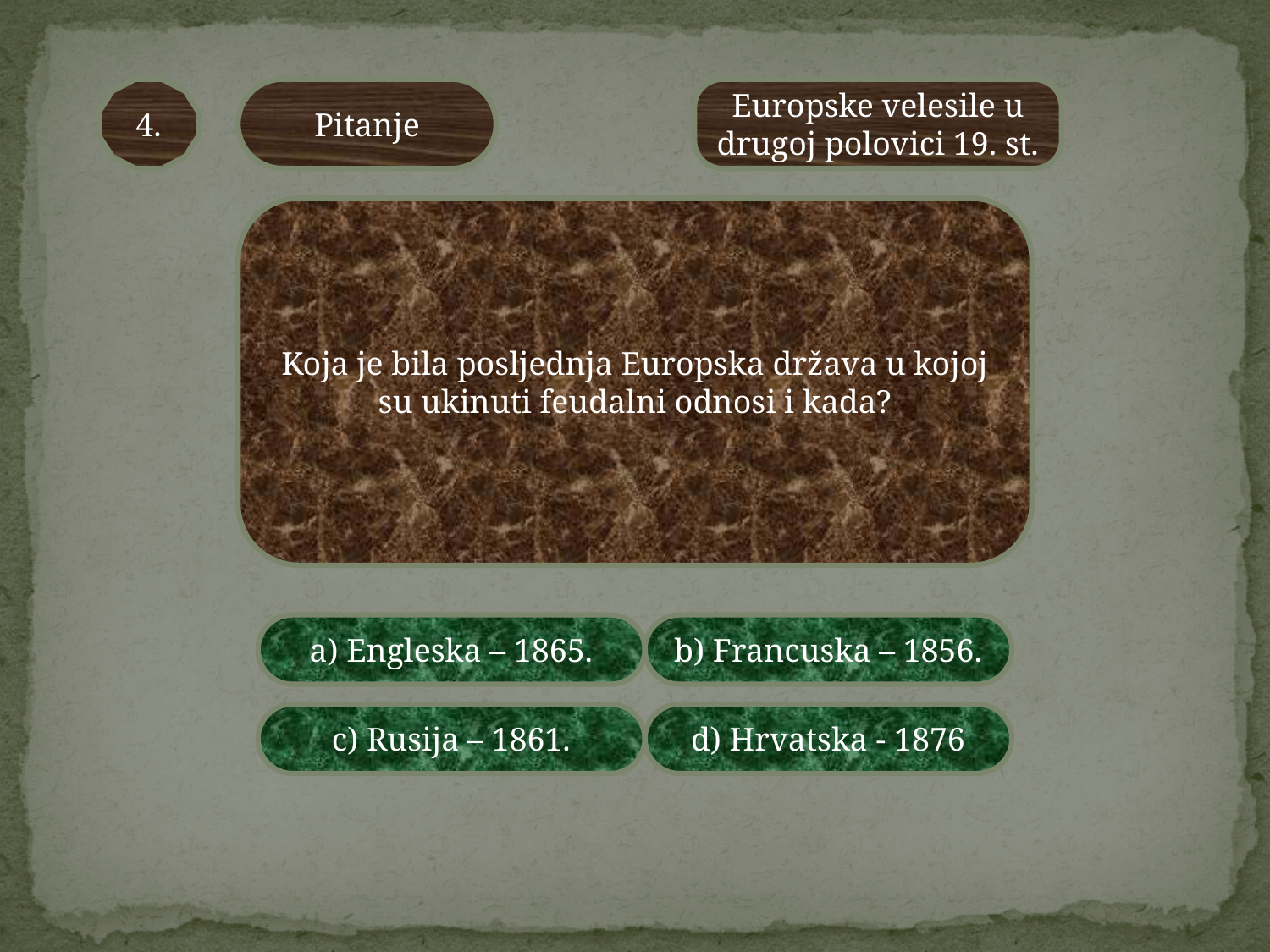

4.
Pitanje
Europske velesile u drugoj polovici 19. st.
Koja je bila posljednja Europska država u kojoj su ukinuti feudalni odnosi i kada?
a) Engleska – 1865.
b) Francuska – 1856.
c) Rusija – 1861.
d) Hrvatska - 1876